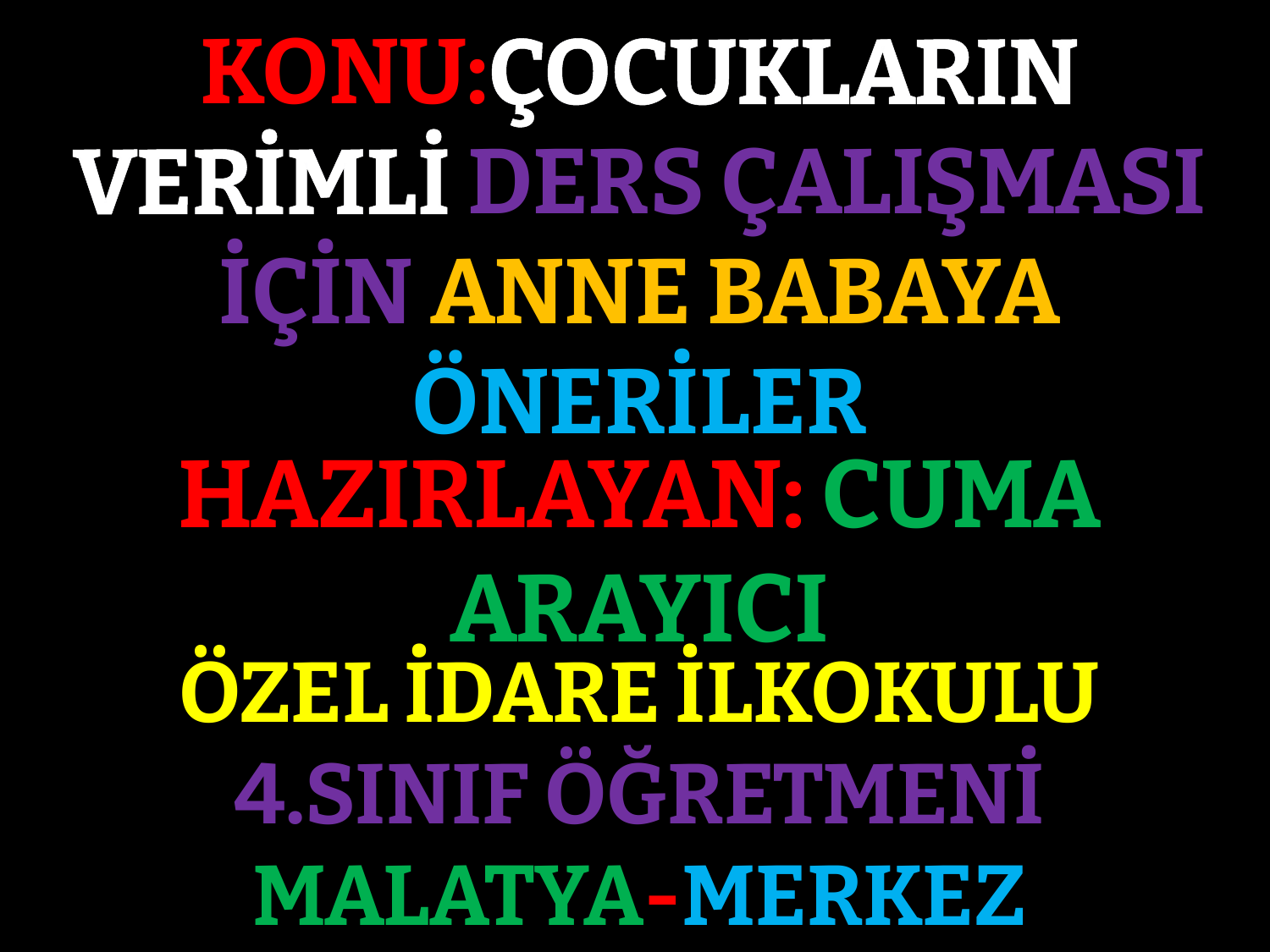

KONU:ÇOCUKLARIN VERİMLİ DERS ÇALIŞMASI İÇİN ANNE BABAYA ÖNERİLER
#
HAZIRLAYAN: CUMA ARAYICI
ÖZEL İDARE İLKOKULU
4.SINIF ÖĞRETMENİ
MALATYA-MERKEZ